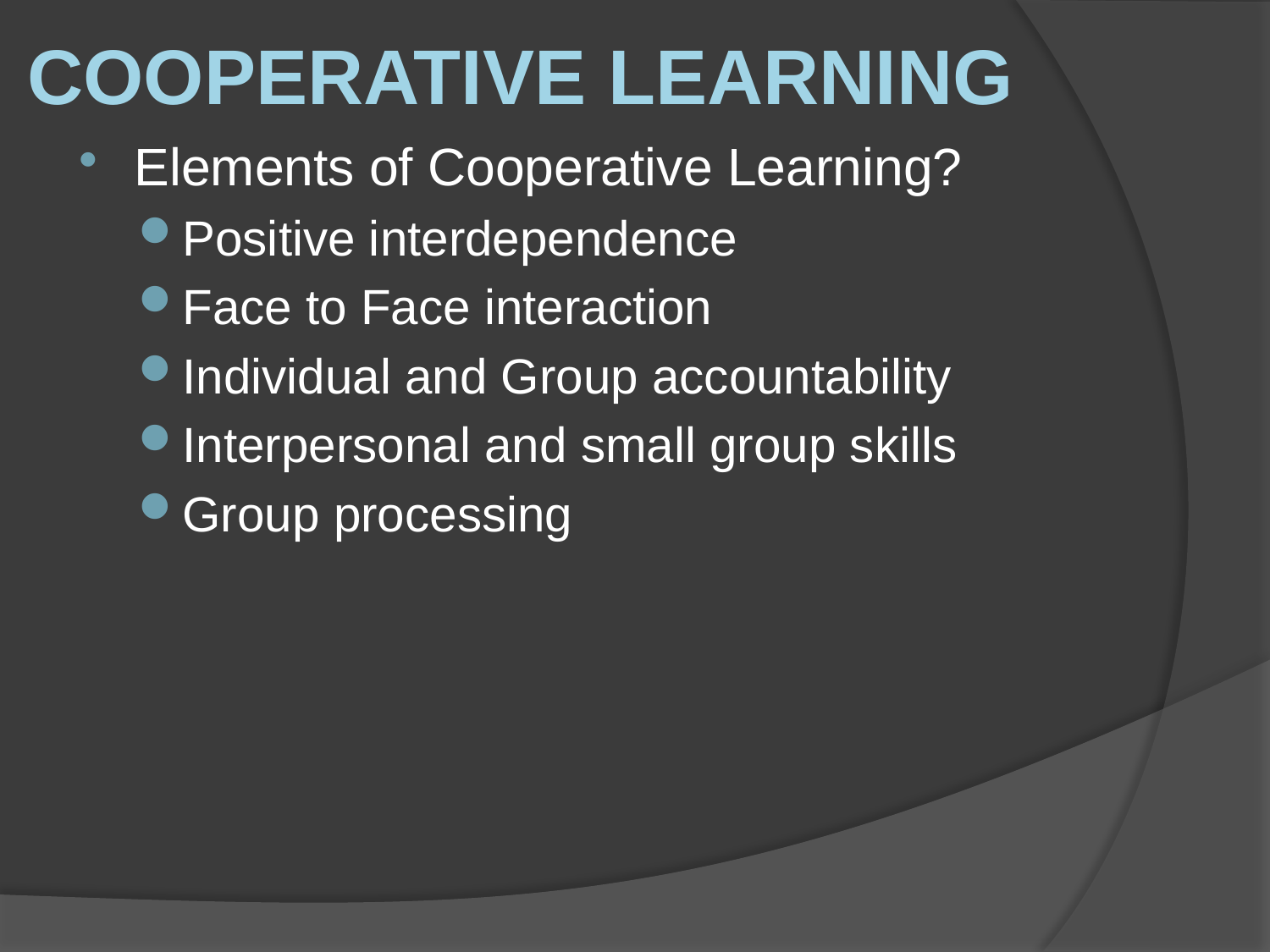

# Cooperative Learning
Elements of Cooperative Learning?
Positive interdependence
Face to Face interaction
Individual and Group accountability
Interpersonal and small group skills
Group processing